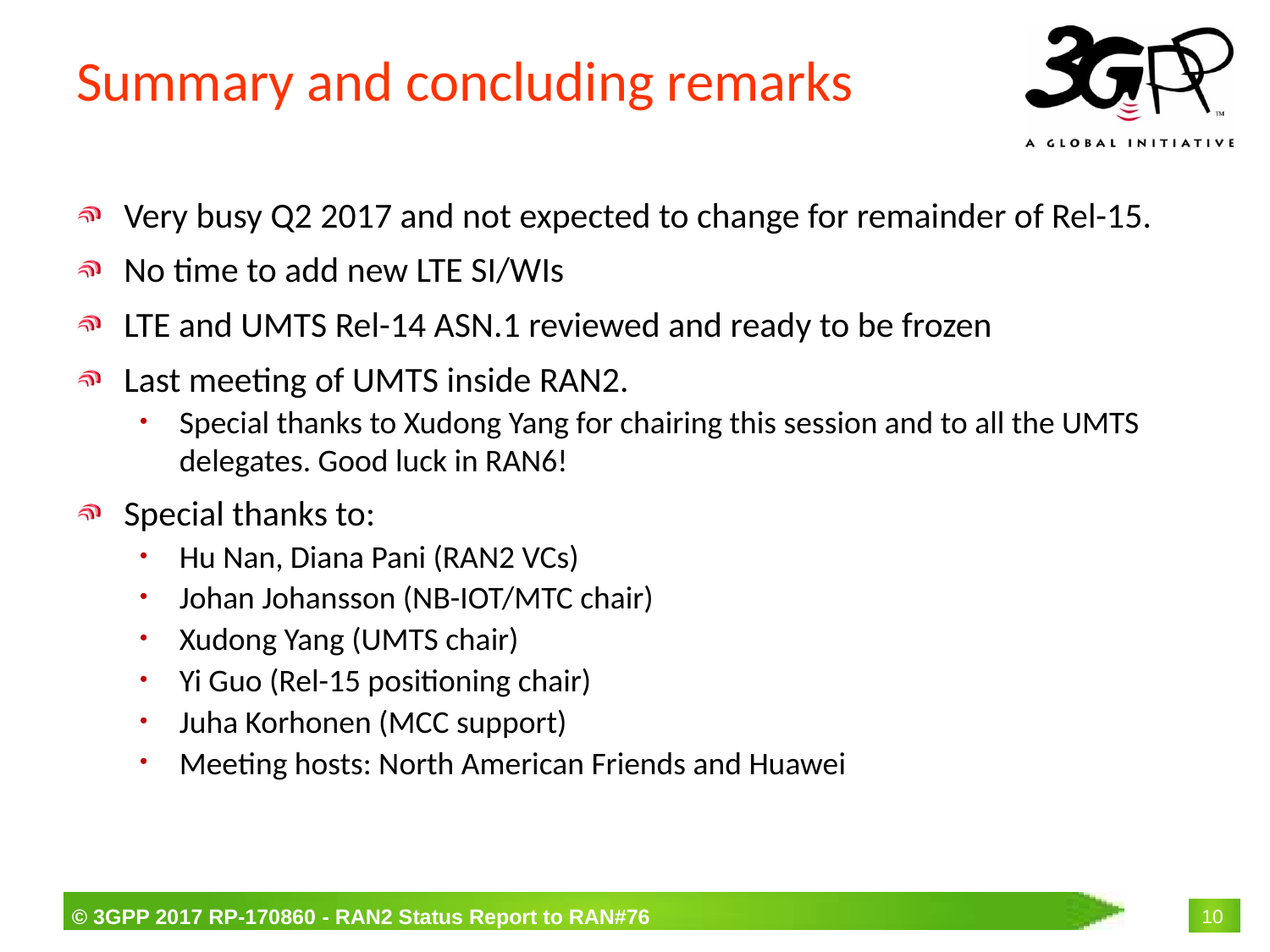

# Summary and concluding remarks
Very busy Q2 2017 and not expected to change for remainder of Rel-15.
No time to add new LTE SI/WIs
LTE and UMTS Rel-14 ASN.1 reviewed and ready to be frozen
Last meeting of UMTS inside RAN2.
Special thanks to Xudong Yang for chairing this session and to all the UMTS delegates. Good luck in RAN6!
Special thanks to:
Hu Nan, Diana Pani (RAN2 VCs)
Johan Johansson (NB-IOT/MTC chair)
Xudong Yang (UMTS chair)
Yi Guo (Rel-15 positioning chair)
Juha Korhonen (MCC support)
Meeting hosts: North American Friends and Huawei